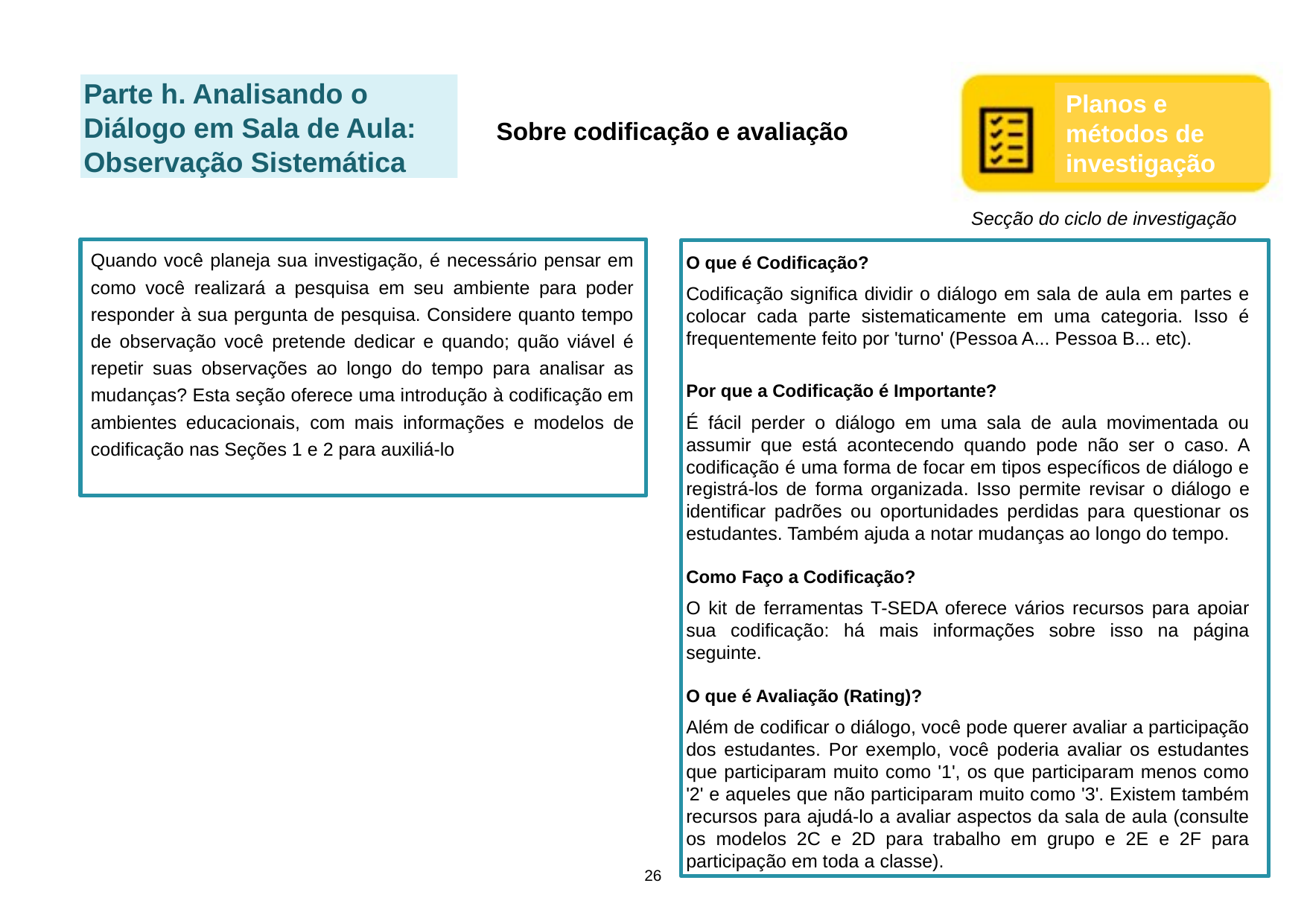

Parte h. Analisando o Diálogo em Sala de Aula: Observação Sistemática
Planos e métodos de investigação
Sobre codificação e avaliação
Secção do ciclo de investigação
Quando você planeja sua investigação, é necessário pensar em como você realizará a pesquisa em seu ambiente para poder responder à sua pergunta de pesquisa. Considere quanto tempo de observação você pretende dedicar e quando; quão viável é repetir suas observações ao longo do tempo para analisar as mudanças? Esta seção oferece uma introdução à codificação em ambientes educacionais, com mais informações e modelos de codificação nas Seções 1 e 2 para auxiliá-lo

O que é Codificação?
Codificação significa dividir o diálogo em sala de aula em partes e colocar cada parte sistematicamente em uma categoria. Isso é frequentemente feito por 'turno' (Pessoa A... Pessoa B... etc).

Por que a Codificação é Importante?
É fácil perder o diálogo em uma sala de aula movimentada ou assumir que está acontecendo quando pode não ser o caso. A codificação é uma forma de focar em tipos específicos de diálogo e registrá-los de forma organizada. Isso permite revisar o diálogo e identificar padrões ou oportunidades perdidas para questionar os estudantes. Também ajuda a notar mudanças ao longo do tempo.

Como Faço a Codificação?
O kit de ferramentas T-SEDA oferece vários recursos para apoiar sua codificação: há mais informações sobre isso na página seguinte.

O que é Avaliação (Rating)?
Além de codificar o diálogo, você pode querer avaliar a participação dos estudantes. Por exemplo, você poderia avaliar os estudantes que participaram muito como '1', os que participaram menos como '2' e aqueles que não participaram muito como '3'. Existem também recursos para ajudá-lo a avaliar aspectos da sala de aula (consulte os modelos 2C e 2D para trabalho em grupo e 2E e 2F para participação em toda a classe).
26